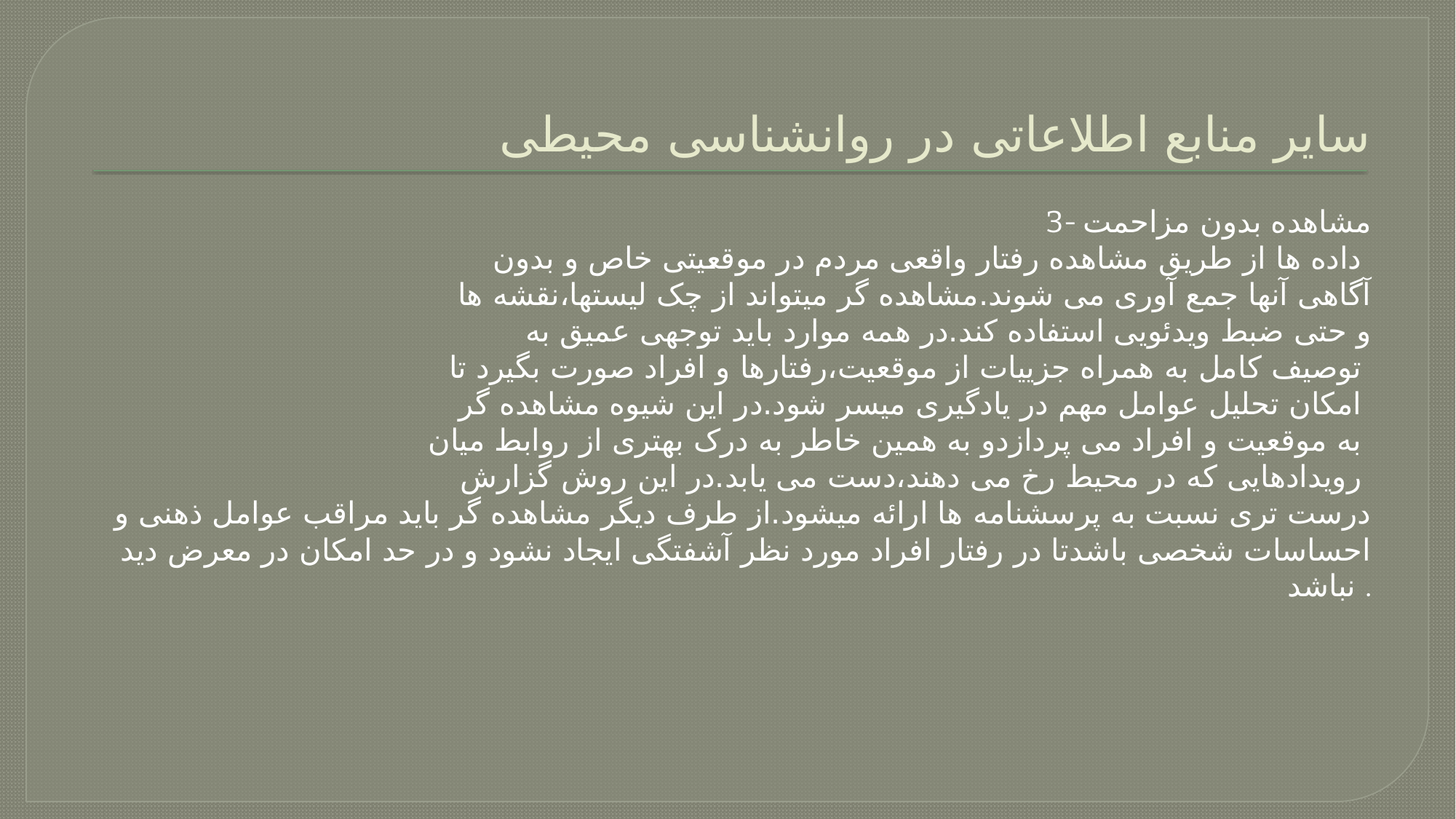

# سایر منابع اطلاعاتی در روانشناسی محیطی
3- مشاهده بدون مزاحمت
داده ها از طریق مشاهده رفتار واقعی مردم در موقعیتی خاص و بدون
آگاهی آنها جمع آوری می شوند.مشاهده گر میتواند از چک لیستها،نقشه ها
و حتی ضبط ویدئویی استفاده کند.در همه موارد باید توجهی عمیق به
توصیف کامل به همراه جزییات از موقعیت،رفتارها و افراد صورت بگیرد تا
امکان تحلیل عوامل مهم در یادگیری میسر شود.در این شیوه مشاهده گر
به موقعیت و افراد می پردازدو به همین خاطر به درک بهتری از روابط میان
رویدادهایی که در محیط رخ می دهند،دست می یابد.در این روش گزارش
درست تری نسبت به پرسشنامه ها ارائه میشود.از طرف دیگر مشاهده گر باید مراقب عوامل ذهنی و احساسات شخصی باشدتا در رفتار افراد مورد نظر آشفتگی ایجاد نشود و در حد امکان در معرض دید نباشد .